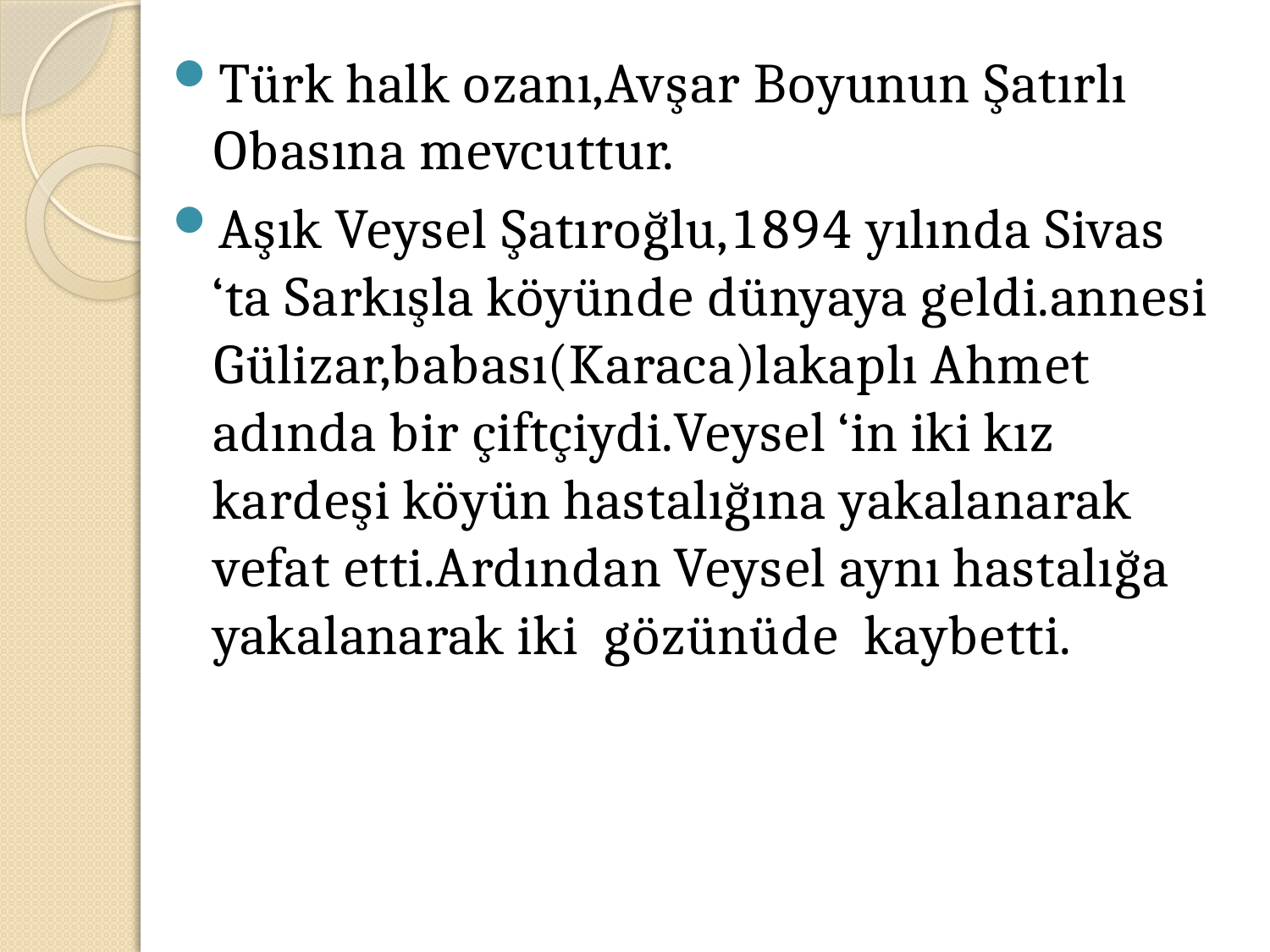

Türk halk ozanı,Avşar Boyunun Şatırlı Obasına mevcuttur.
Aşık Veysel Şatıroğlu,1894 yılında Sivas ‘ta Sarkışla köyünde dünyaya geldi.annesi Gülizar,babası(Karaca)lakaplı Ahmet adında bir çiftçiydi.Veysel ‘in iki kız kardeşi köyün hastalığına yakalanarak vefat etti.Ardından Veysel aynı hastalığa yakalanarak iki  gözünüde  kaybetti.